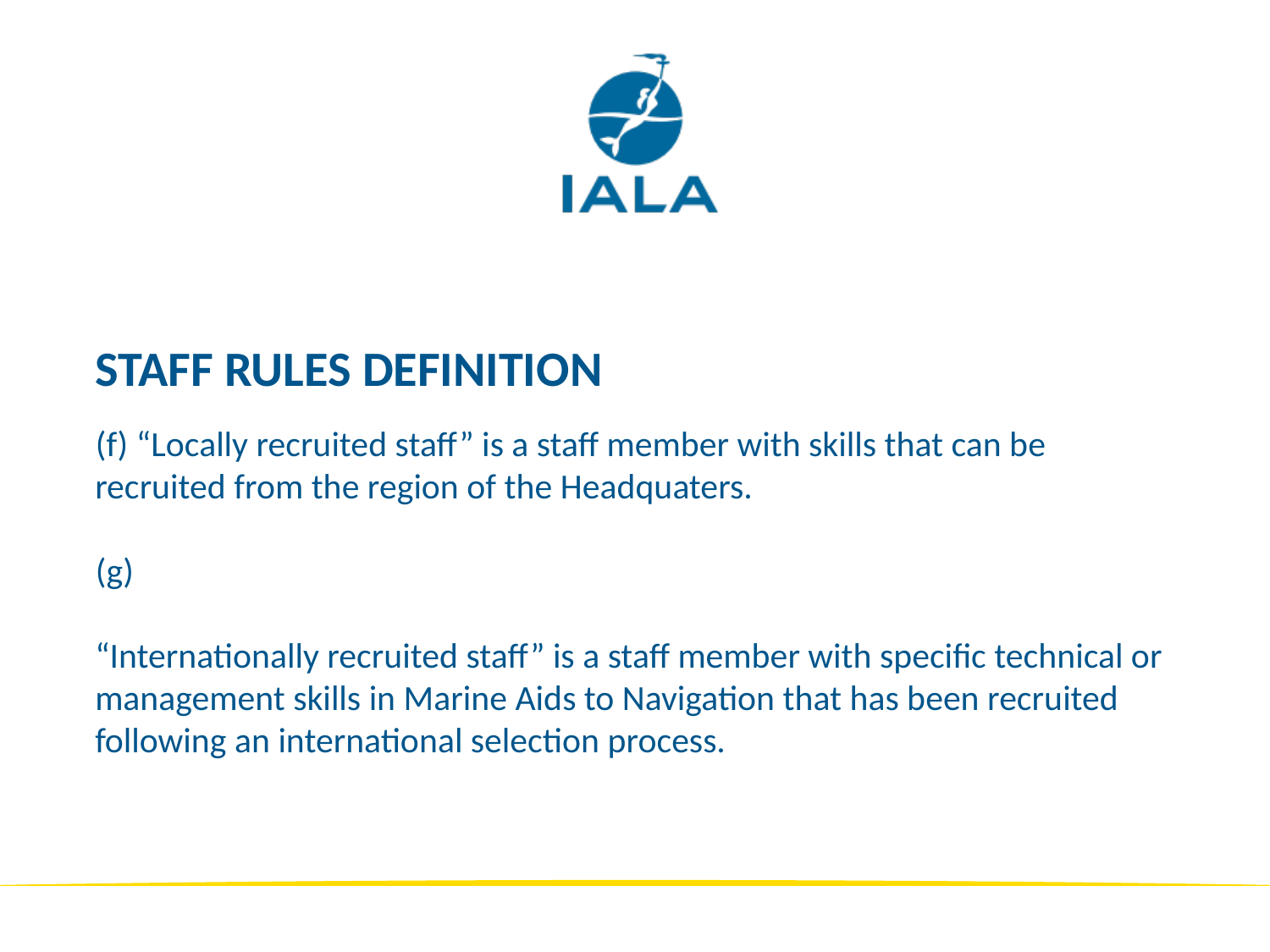

# Staff rules definition
(f) “Locally recruited staff” is a staff member with skills that can be recruited from the region of the Headquaters.

(g)	“Internationally recruited staff” is a staff member with specific technical or management skills in Marine Aids to Navigation that has been recruited following an international selection process.